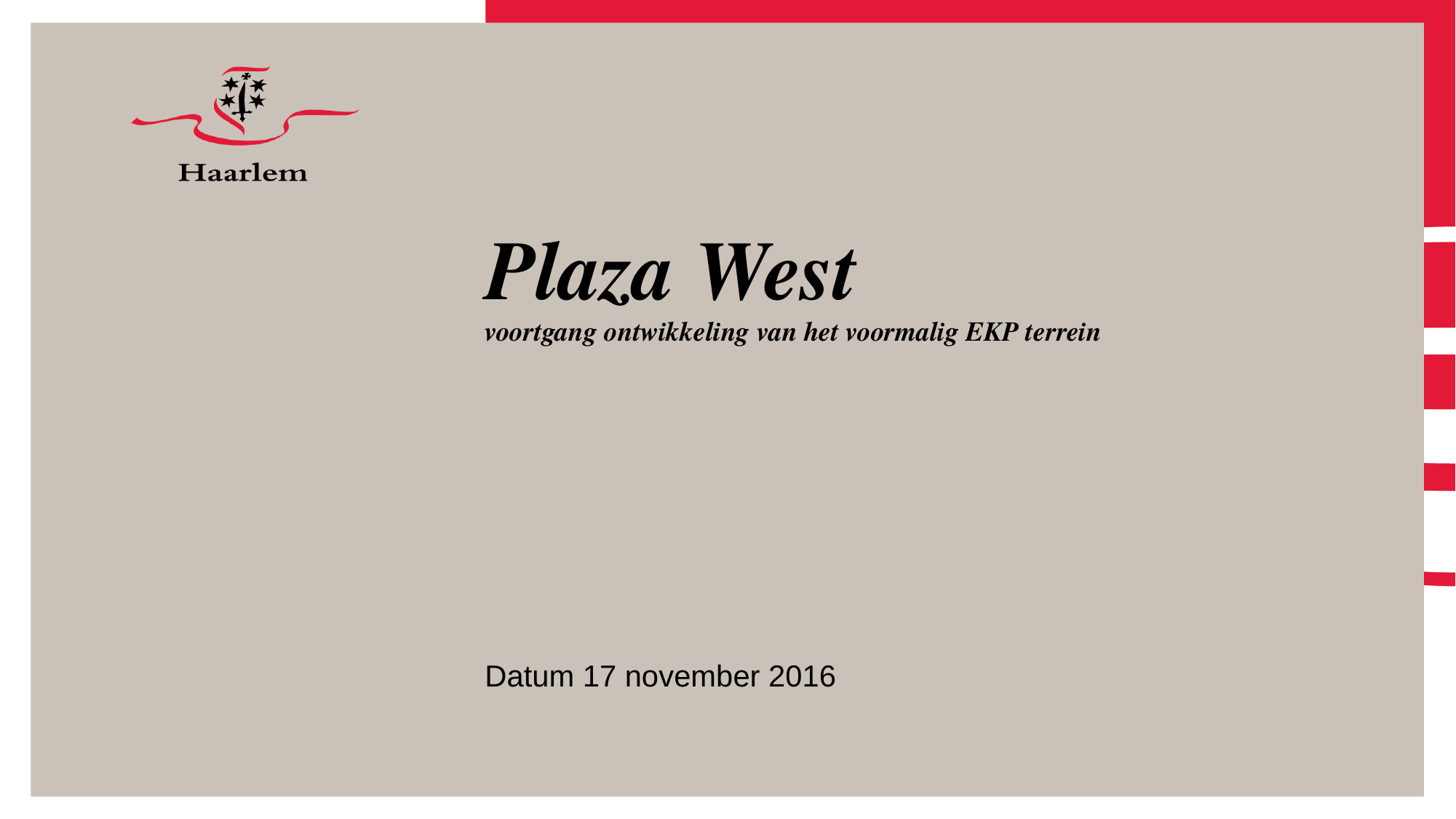

# Plaza West voortgang ontwikkeling van het voormalig EKP terrein
Datum 17 november 2016